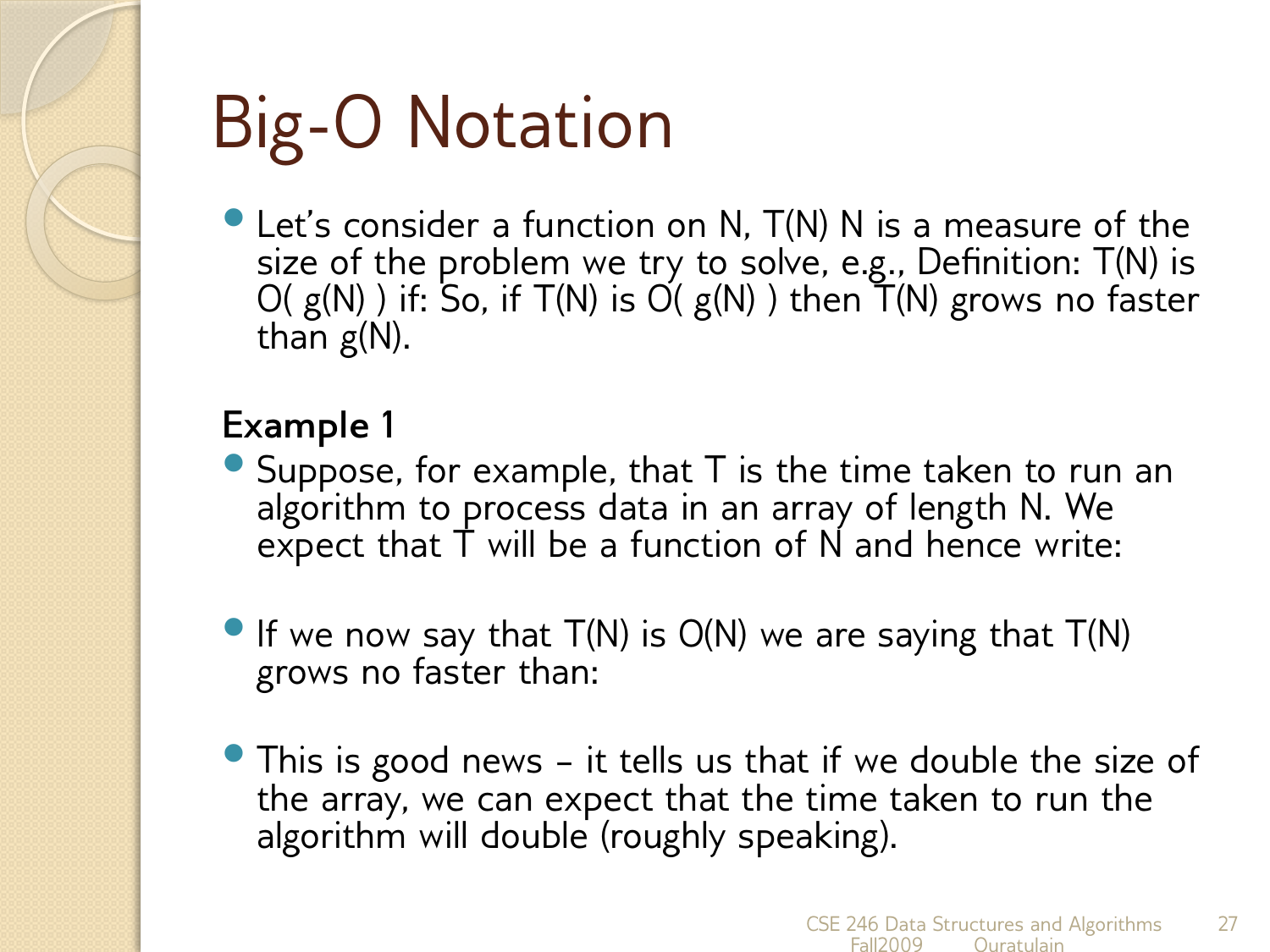

# Big-O Notation
Let’s consider a function on N, T(N) N is a measure of the size of the problem we try to solve, e.g., Definition: T(N) is O( g(N) ) if: So, if T(N) is O( g(N) ) then T(N) grows no faster than g(N).

Example 1
Suppose, for example, that T is the time taken to run an algorithm to process data in an array of length N. We expect that T will be a function of N and hence write:

If we now say that T(N) is O(N) we are saying that T(N) grows no faster than:

This is good news – it tells us that if we double the size of the array, we can expect that the time taken to run the algorithm will double (roughly speaking).

CSE 246 Data Structures and Algorithms          Fall2009        Quratulain
27